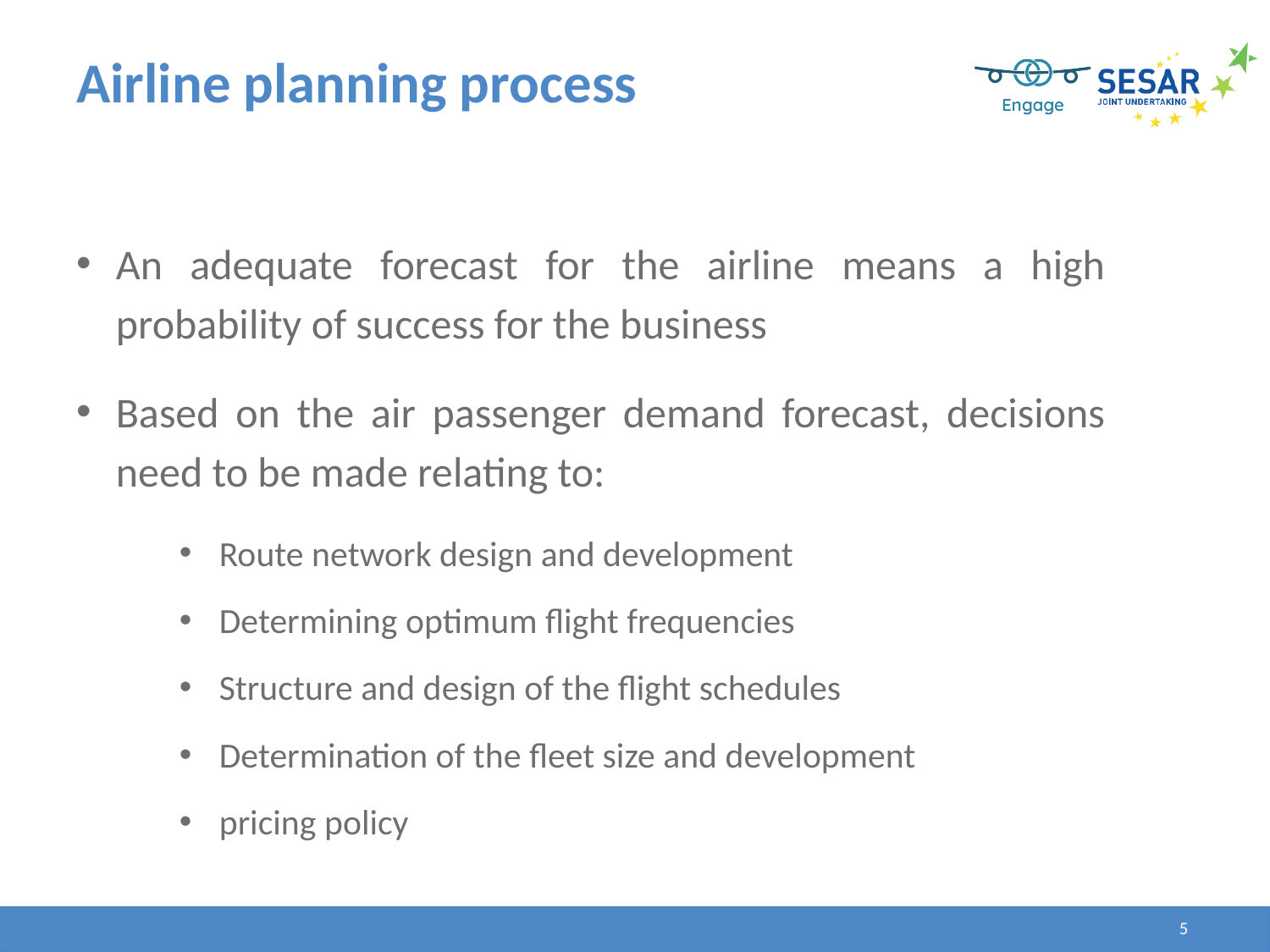

# Airline planning process
An adequate forecast for the airline means a high probability of success for the business
Based on the air passenger demand forecast, decisions need to be made relating to:
Route network design and development
Determining optimum flight frequencies
Structure and design of the flight schedules
Determination of the fleet size and development
pricing policy
5